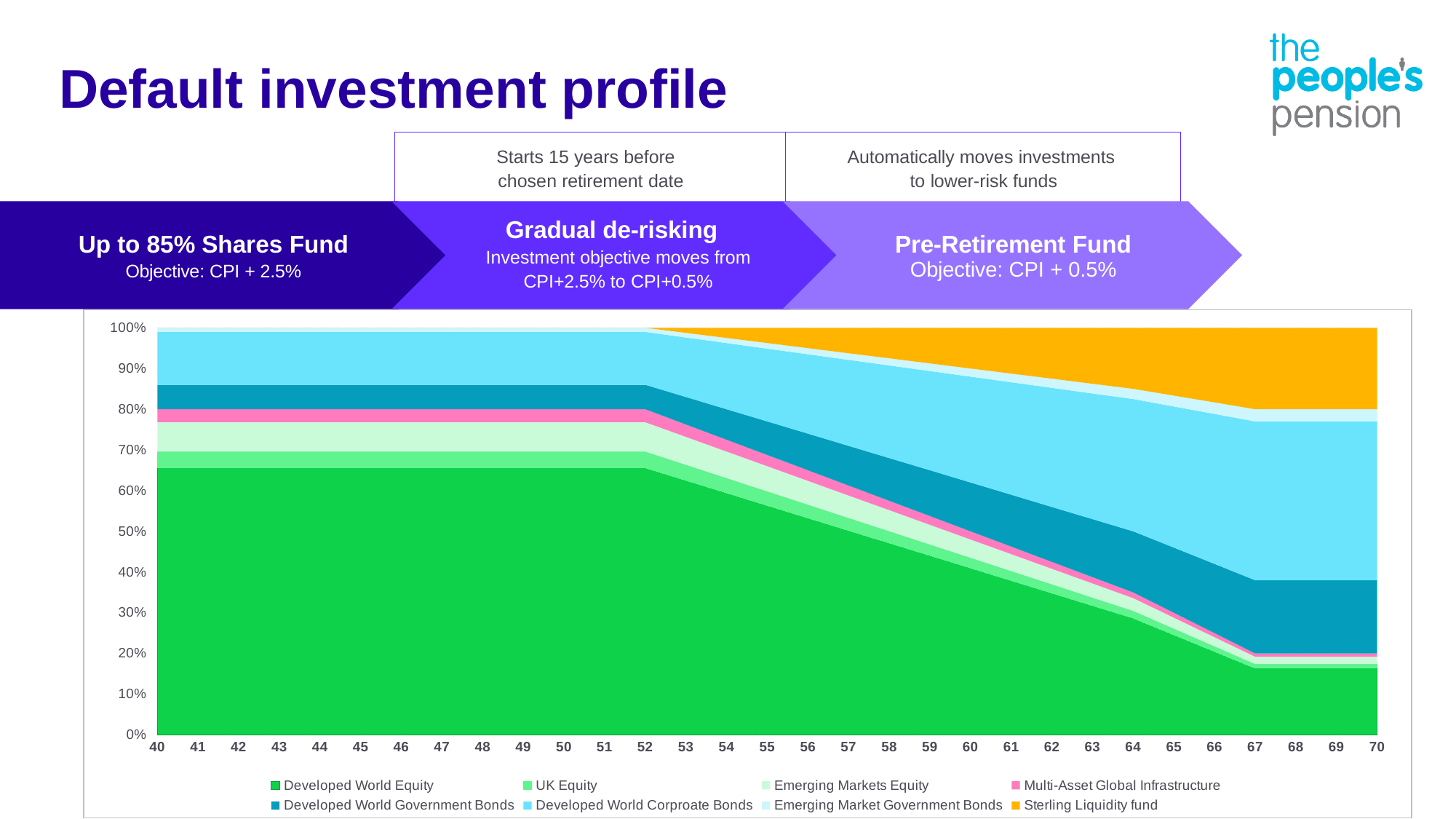

Default investment proﬁle
Starts 15 years before
chosen retirement date
Automatically moves investments
to lower-risk funds
Pre-Retirement Fund
Objective: CPI + 0.5%
Up to 85% Shares Fund
Objective: CPI + 2.5%
Gradual de-risking
Investment objective moves from CPI+2.5% to CPI+0.5%

### Chart

| Category | Developed World Equity | UK Equity | Emerging Markets Equity | Multi-Asset Global Infrastructure  | Developed World Government Bonds | Developed World Corproate Bonds | Emerging Market Government Bonds | Sterling Liquidity fund  |
|---|---|---|---|---|---|---|---|---|
| 40 | 0.6560000000000001 | 0.04 | 0.07200000000000001 | 0.032 | 0.06 | 0.13 | 0.01 | 0.0 |
| 41 | 0.6560000000000001 | 0.04 | 0.07200000000000001 | 0.032 | 0.06 | 0.13 | 0.01 | 0.0 |
| 42 | 0.6560000000000001 | 0.04 | 0.07200000000000001 | 0.032 | 0.06 | 0.13 | 0.01 | 0.0 |
| 43 | 0.6560000000000001 | 0.04 | 0.07200000000000001 | 0.032 | 0.06 | 0.13 | 0.01 | 0.0 |
| 44 | 0.6560000000000001 | 0.04 | 0.07200000000000001 | 0.032 | 0.06 | 0.13 | 0.01 | 0.0 |
| 45 | 0.6560000000000001 | 0.04 | 0.07200000000000001 | 0.032 | 0.06 | 0.13 | 0.01 | 0.0 |
| 46 | 0.6560000000000001 | 0.04 | 0.07200000000000001 | 0.032 | 0.06 | 0.13 | 0.01 | 0.0 |
| 47 | 0.6560000000000001 | 0.04 | 0.07200000000000001 | 0.032 | 0.06 | 0.13 | 0.01 | 0.0 |
| 48 | 0.6560000000000001 | 0.04 | 0.07200000000000001 | 0.032 | 0.06 | 0.13 | 0.01 | 0.0 |
| 49 | 0.6560000000000001 | 0.04 | 0.07200000000000001 | 0.032 | 0.06 | 0.13 | 0.01 | 0.0 |
| 50 | 0.6560000000000001 | 0.04 | 0.07200000000000001 | 0.032 | 0.06 | 0.13 | 0.01 | 0.0 |
| 51 | 0.6560000000000001 | 0.04 | 0.07200000000000001 | 0.032 | 0.06 | 0.13 | 0.01 | 0.0 |
| 52 | 0.6560000000000001 | 0.04 | 0.07200000000000001 | 0.032 | 0.06 | 0.13 | 0.01 | 0.0 |
| 53 | 0.6252500000000001 | 0.038125 | 0.068625 | 0.0305 | 0.06749999999999999 | 0.14625000000000002 | 0.01125 | 0.0125 |
| 54 | 0.5945 | 0.036250000000000004 | 0.06525 | 0.029 | 0.075 | 0.1625 | 0.0125 | 0.025 |
| 55 | 0.5637500000000002 | 0.034375 | 0.06187500000000001 | 0.027500000000000004 | 0.0825 | 0.17875 | 0.01375 | 0.037500000000000006 |
| 56 | 0.5330000000000001 | 0.0325 | 0.05850000000000001 | 0.026000000000000002 | 0.09 | 0.195 | 0.015 | 0.05 |
| 57 | 0.5022500000000001 | 0.030625 | 0.055125 | 0.024499999999999997 | 0.09749999999999999 | 0.21125000000000002 | 0.01625 | 0.0625 |
| 58 | 0.4715000000000001 | 0.02875 | 0.051750000000000004 | 0.023 | 0.10500000000000001 | 0.22749999999999998 | 0.0175 | 0.07500000000000001 |
| 59 | 0.4407500000000001 | 0.026875 | 0.04837500000000001 | 0.021500000000000002 | 0.1125 | 0.24375 | 0.01875 | 0.08750000000000001 |
| 60 | 0.4100000000000001 | 0.025 | 0.045000000000000005 | 0.02 | 0.12 | 0.26 | 0.02 | 0.1 |
| 61 | 0.3792500000000001 | 0.023125 | 0.041625 | 0.018500000000000003 | 0.1275 | 0.27625 | 0.02125 | 0.1125 |
| 62 | 0.3485000000000001 | 0.021249999999999998 | 0.038250000000000006 | 0.017 | 0.13499999999999998 | 0.29250000000000004 | 0.0225 | 0.125 |
| 63 | 0.3177500000000001 | 0.019375 | 0.034875 | 0.0155 | 0.1425 | 0.30875 | 0.023749999999999997 | 0.1375 |
| 64 | 0.28700000000000003 | 0.0175 | 0.0315 | 0.014 | 0.15000000000000002 | 0.32499999999999996 | 0.024999999999999998 | 0.15000000000000002 |
| 65 | 0.24601640000000005 | 0.015001 | 0.027001800000000003 | 0.012000799999999999 | 0.159996 | 0.346658 | 0.026666 | 0.16666000000000003 |
| 66 | 0.20503280000000004 | 0.012502000000000001 | 0.022503600000000002 | 0.0100016 | 0.169992 | 0.36831600000000003 | 0.028332 | 0.18332 |
| 67 | 0.16400000000000003 | 0.01 | 0.018000000000000002 | 0.008 | 0.18 | 0.39 | 0.03 | 0.2 |
| 68 | 0.16400000000000003 | 0.01 | 0.018000000000000002 | 0.008 | 0.18 | 0.39 | 0.03 | 0.2 |
| 69 | 0.16400000000000003 | 0.01 | 0.018000000000000002 | 0.008 | 0.18 | 0.39 | 0.03 | 0.2 |
| 70 | 0.16400000000000003 | 0.01 | 0.018000000000000002 | 0.008 | 0.18 | 0.39 | 0.03 | 0.2 |